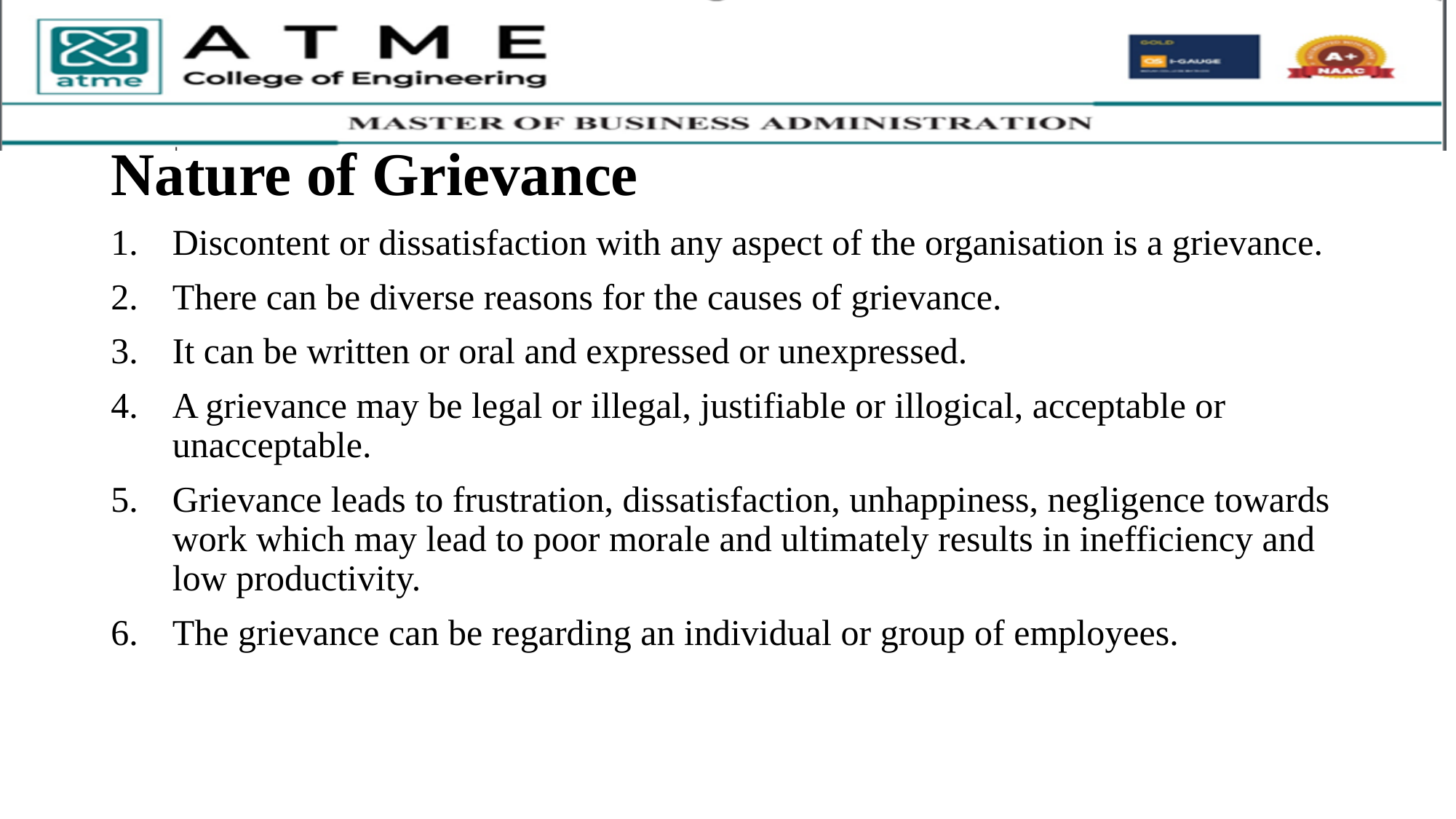

# Nature of Grievance
Discontent or dissatisfaction with any aspect of the organisation is a grievance.
There can be diverse reasons for the causes of grievance.
It can be written or oral and expressed or unexpressed.
A grievance may be legal or illegal, justifiable or illogical, acceptable or unacceptable.
Grievance leads to frustration, dissatisfaction, unhappiness, negligence towards work which may lead to poor morale and ultimately results in inefficiency and low productivity.
The grievance can be regarding an individual or group of employees.